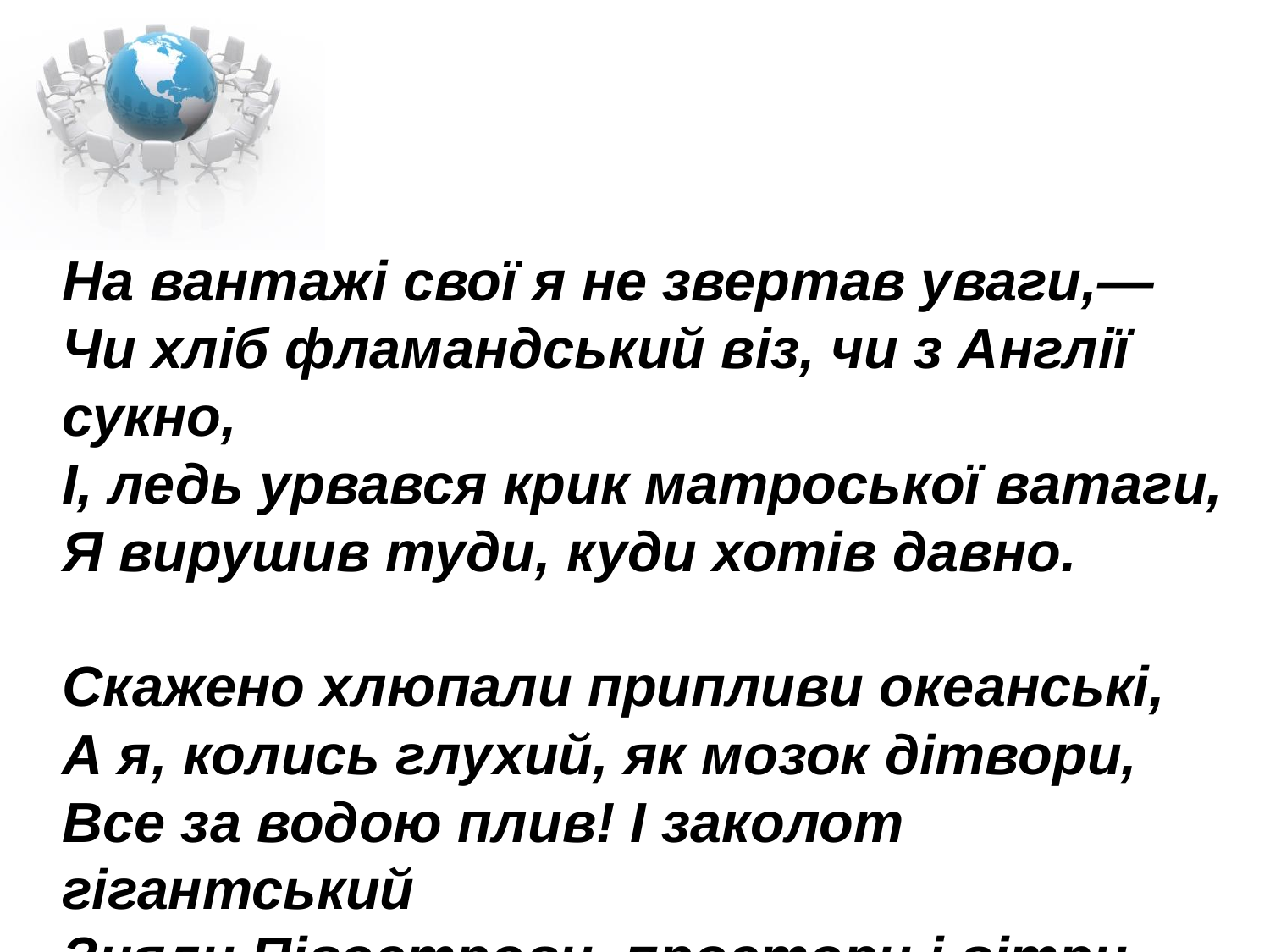

На вантажі свої я не звертав уваги,—
Чи хліб фламандський віз, чи з Англії сукно,
I, ледь урвався крик матроської ватаги,
Я вирушив туди, куди хотів давно.

Скажено хлюпали припливи океанські,
А я, колись глухий, як мозок дітвори,
Все за водою плив! I заколот гігантський
Зняли Півострови, простори і вітри.